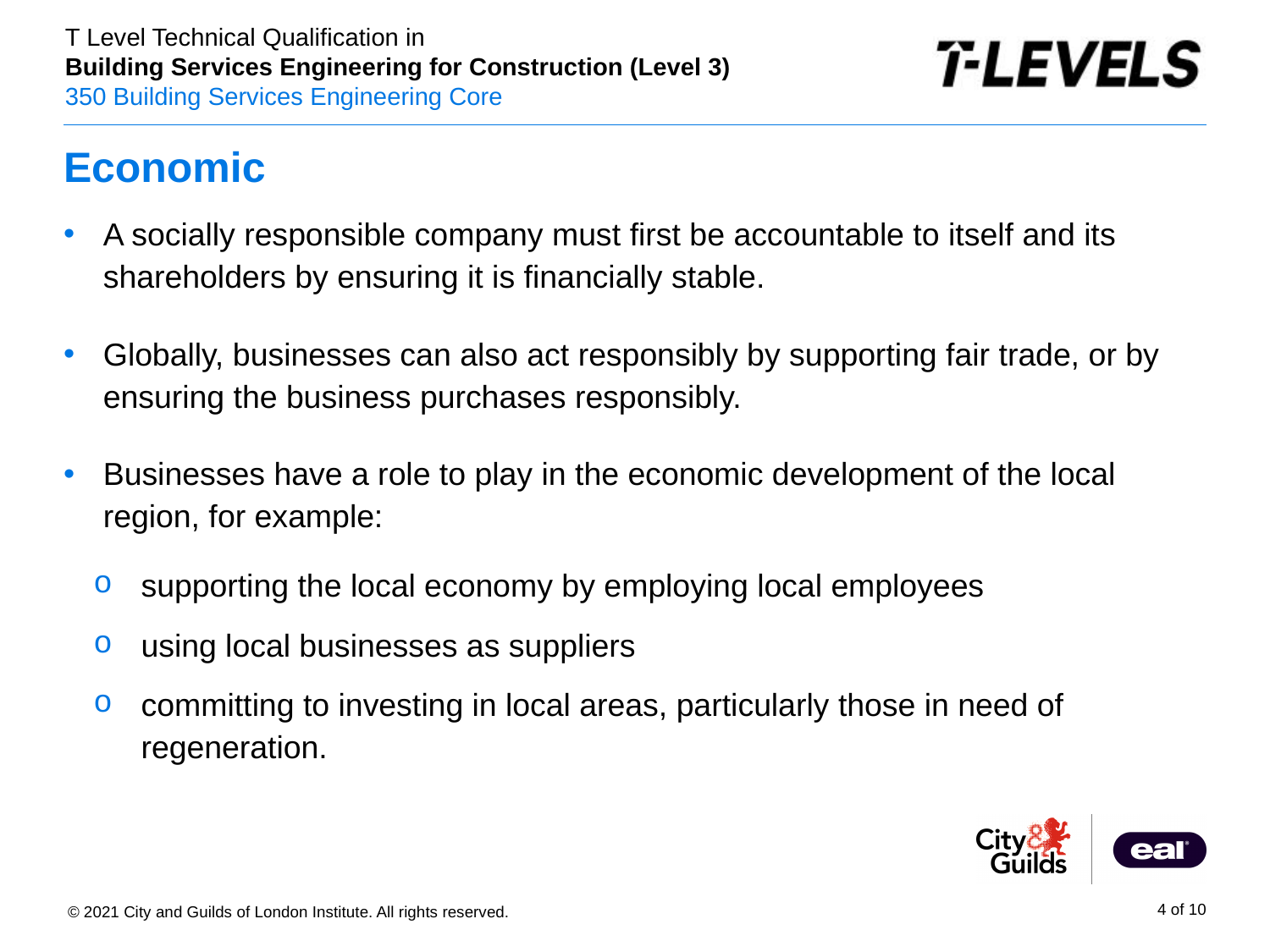

# Economic
A socially responsible company must first be accountable to itself and its shareholders by ensuring it is financially stable.
Globally, businesses can also act responsibly by supporting fair trade, or by ensuring the business purchases responsibly.
Businesses have a role to play in the economic development of the local region, for example:
supporting the local economy by employing local employees
using local businesses as suppliers
committing to investing in local areas, particularly those in need of regeneration.